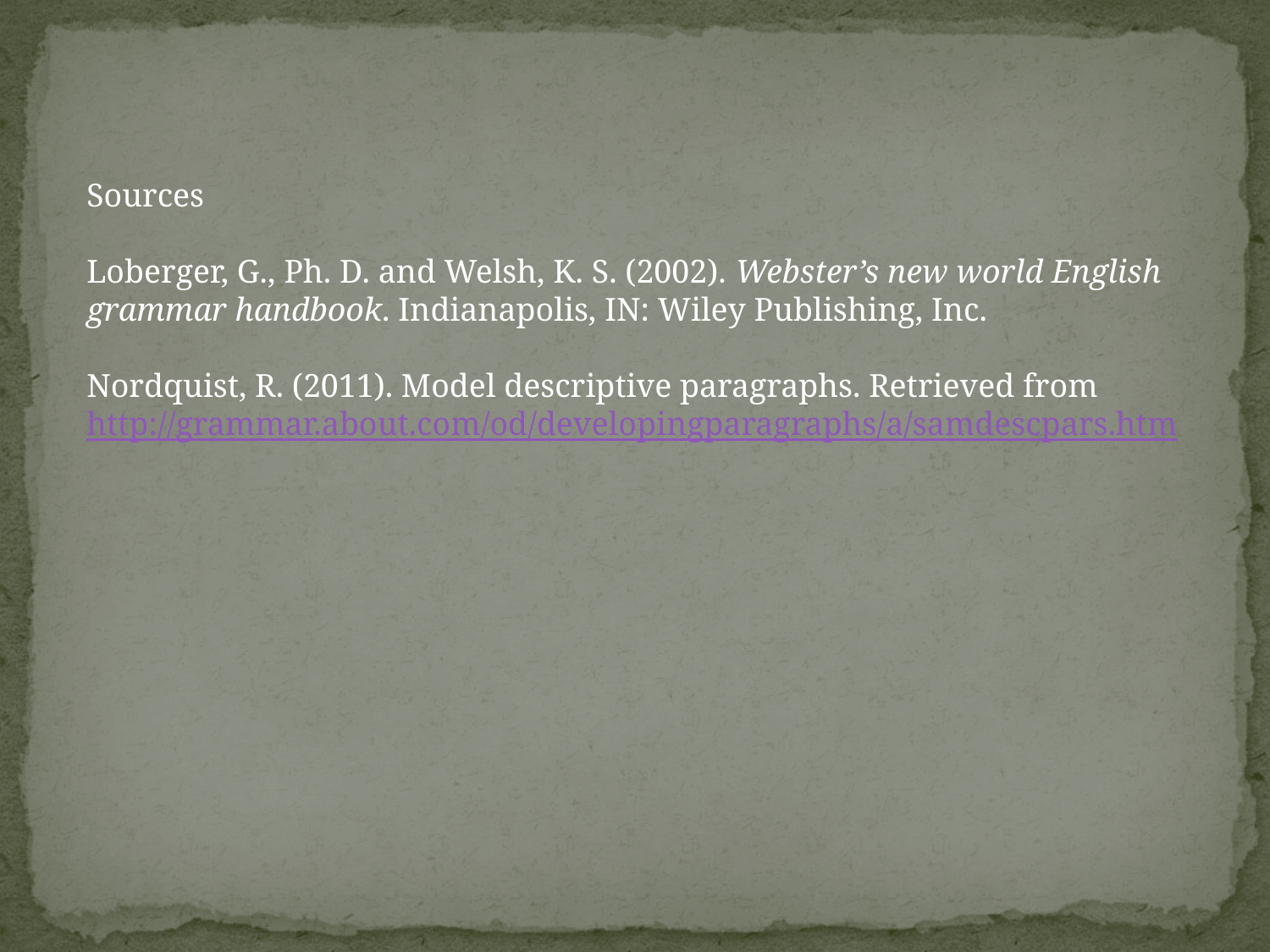

Sources

Loberger, G., Ph. D. and Welsh, K. S. (2002). Webster’s new world English grammar handbook. Indianapolis, IN: Wiley Publishing, Inc.

Nordquist, R. (2011). Model descriptive paragraphs. Retrieved from http://grammar.about.com/od/developingparagraphs/a/samdescpars.htm